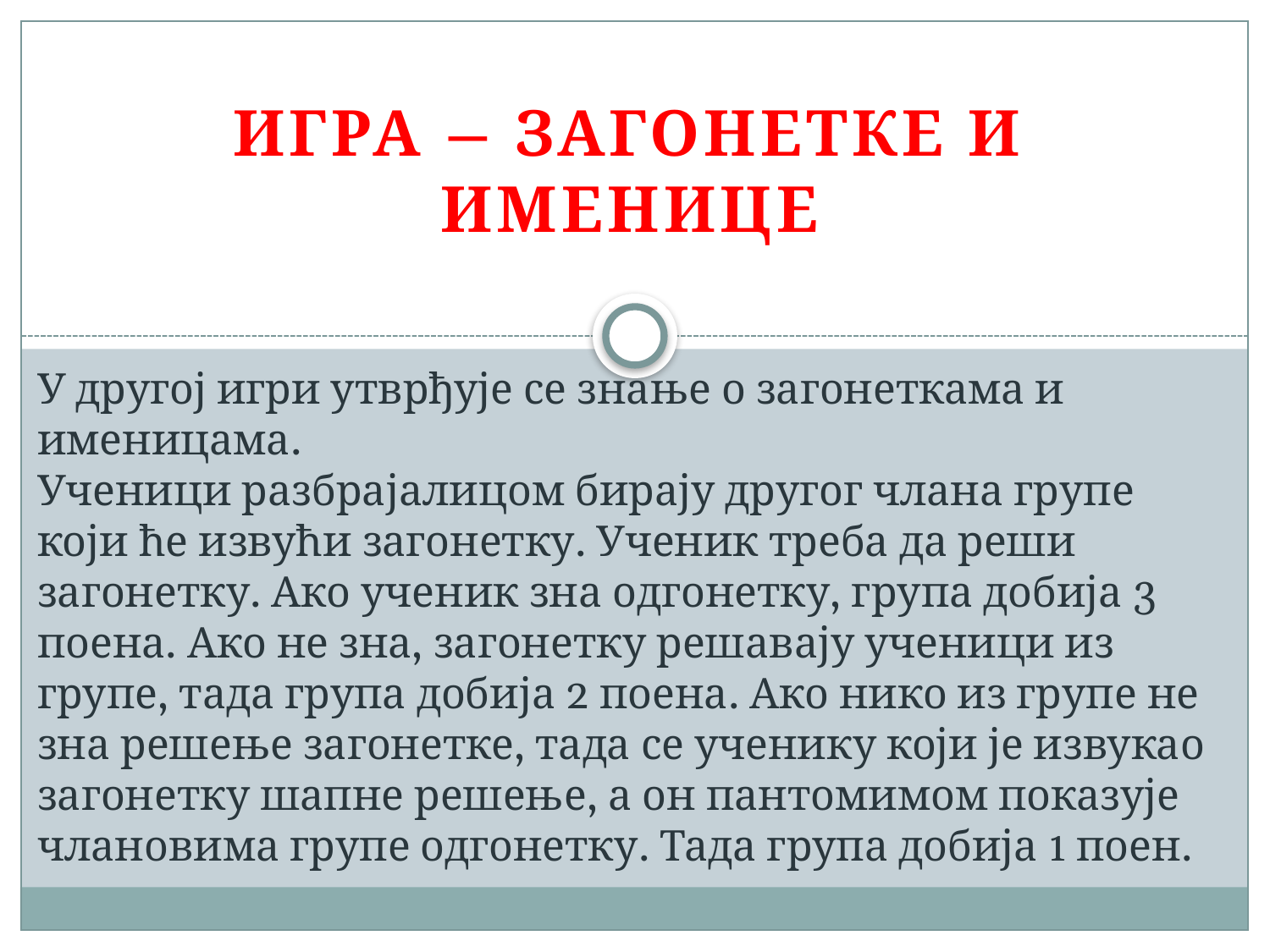

Игра – Загонетке и именице
# У другој игри утврђује се знање о загонеткама и именицама. Ученици разбрајалицом бирају другог члана групе који ће извући загонетку. Ученик треба да реши загонетку. Ако ученик зна одгонетку, група добија 3 поена. Ако не зна, загонетку решавају ученици из групе, тада група добија 2 поена. Ако нико из групе не зна решење загонетке, тада се ученику који је извукао загонетку шапне решење, а он пантомимом показује члановима групе одгонетку. Тада група добија 1 поен.